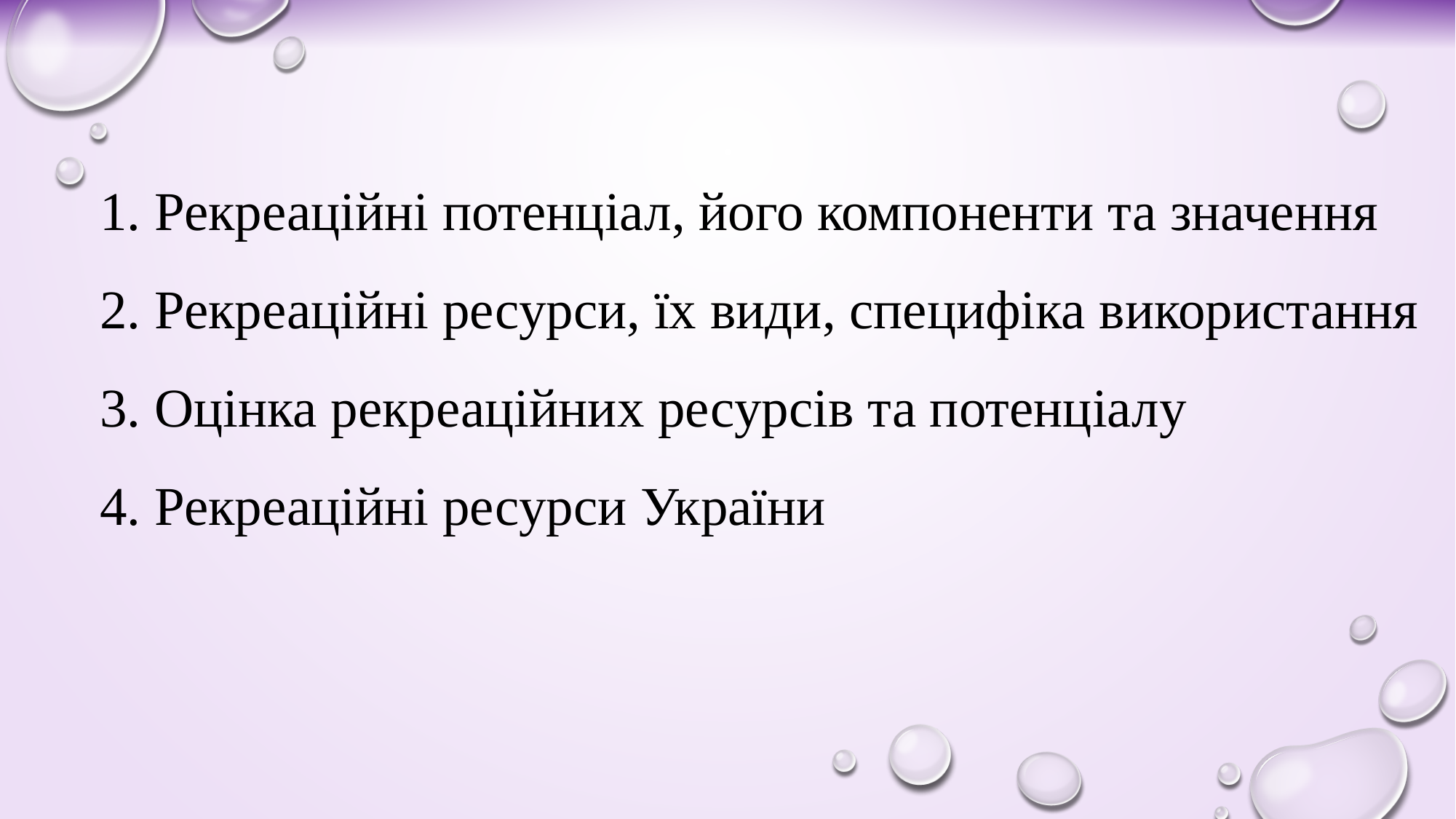

1. Рекреаційні потенціал, його компоненти та значення
2. Рекреаційні ресурси, їх види, специфіка використання
3. Оцінка рекреаційних ресурсів та потенціалу
4. Рекреаційні ресурси України